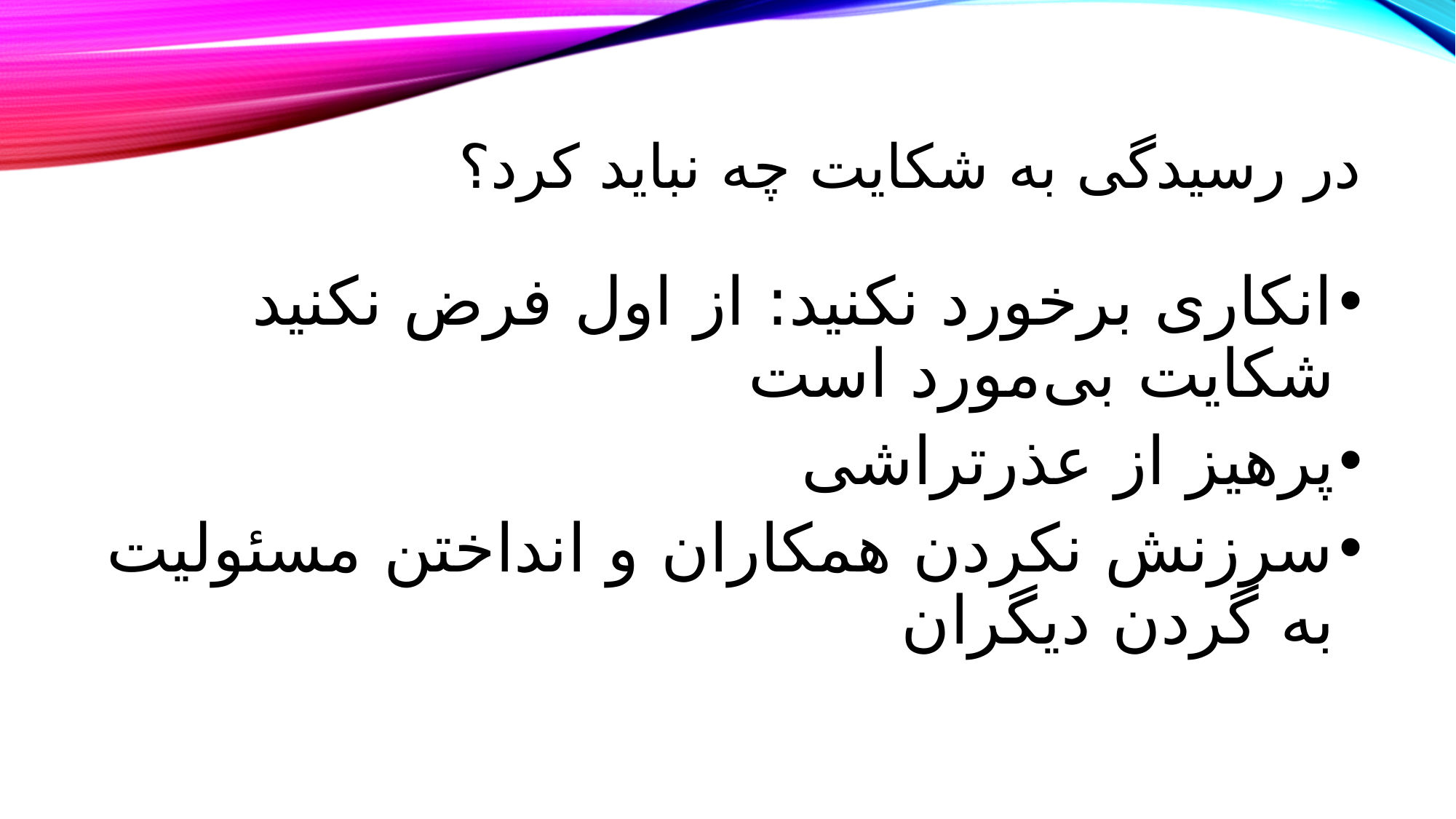

# در رسیدگی به شکایت چه نباید کرد؟
انکاری برخورد نکنید: از اول فرض نکنید شکایت بی‌مورد است
پرهیز از عذرتراشی
سرزنش نکردن همکاران و انداختن مسئولیت به گردن دیگران